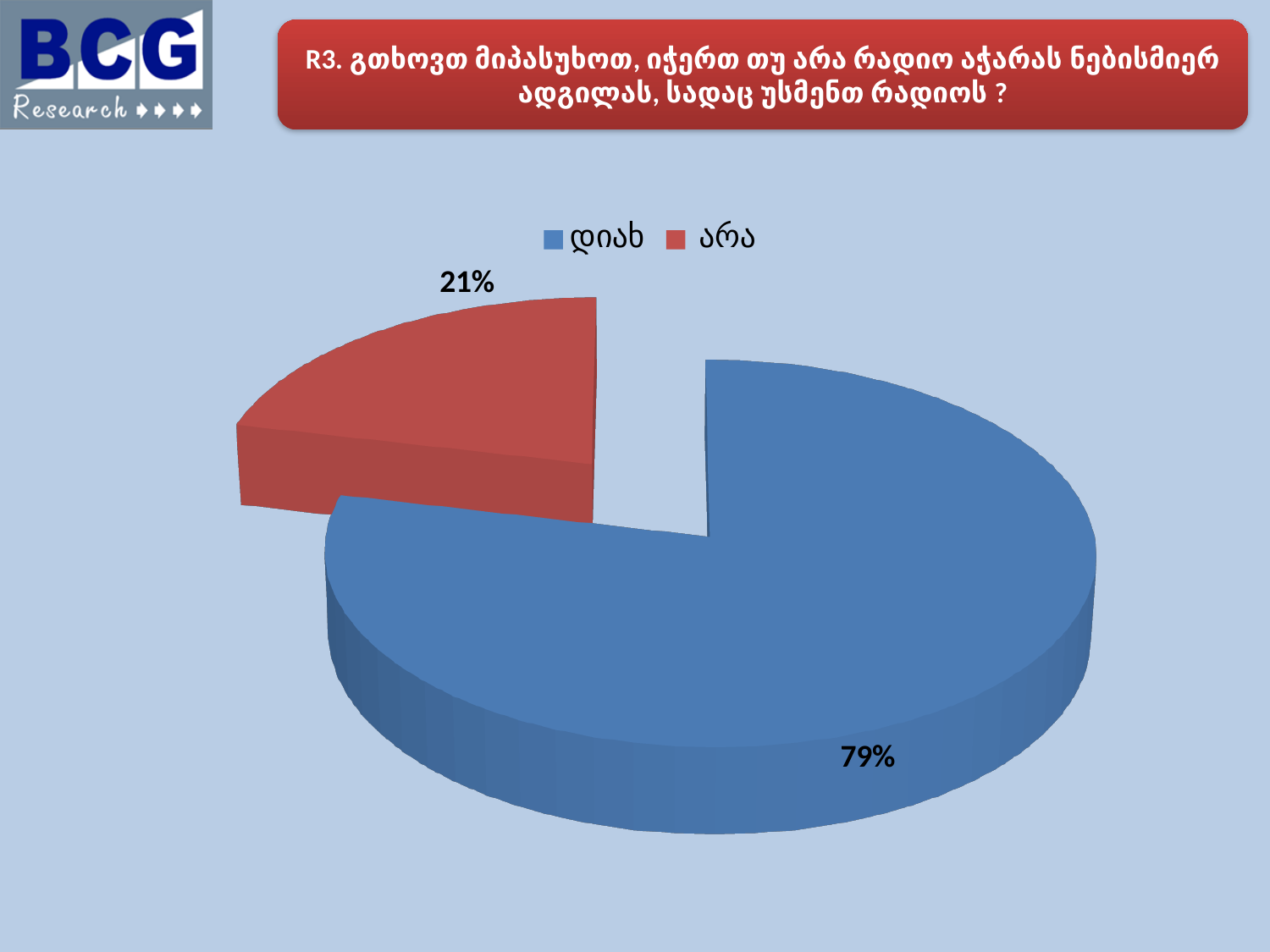

R3. გთხოვთ მიპასუხოთ, იჭერთ თუ არა რადიო აჭარას ნებისმიერ ადგილას, სადაც უსმენთ რადიოს ?

[unsupported chart]